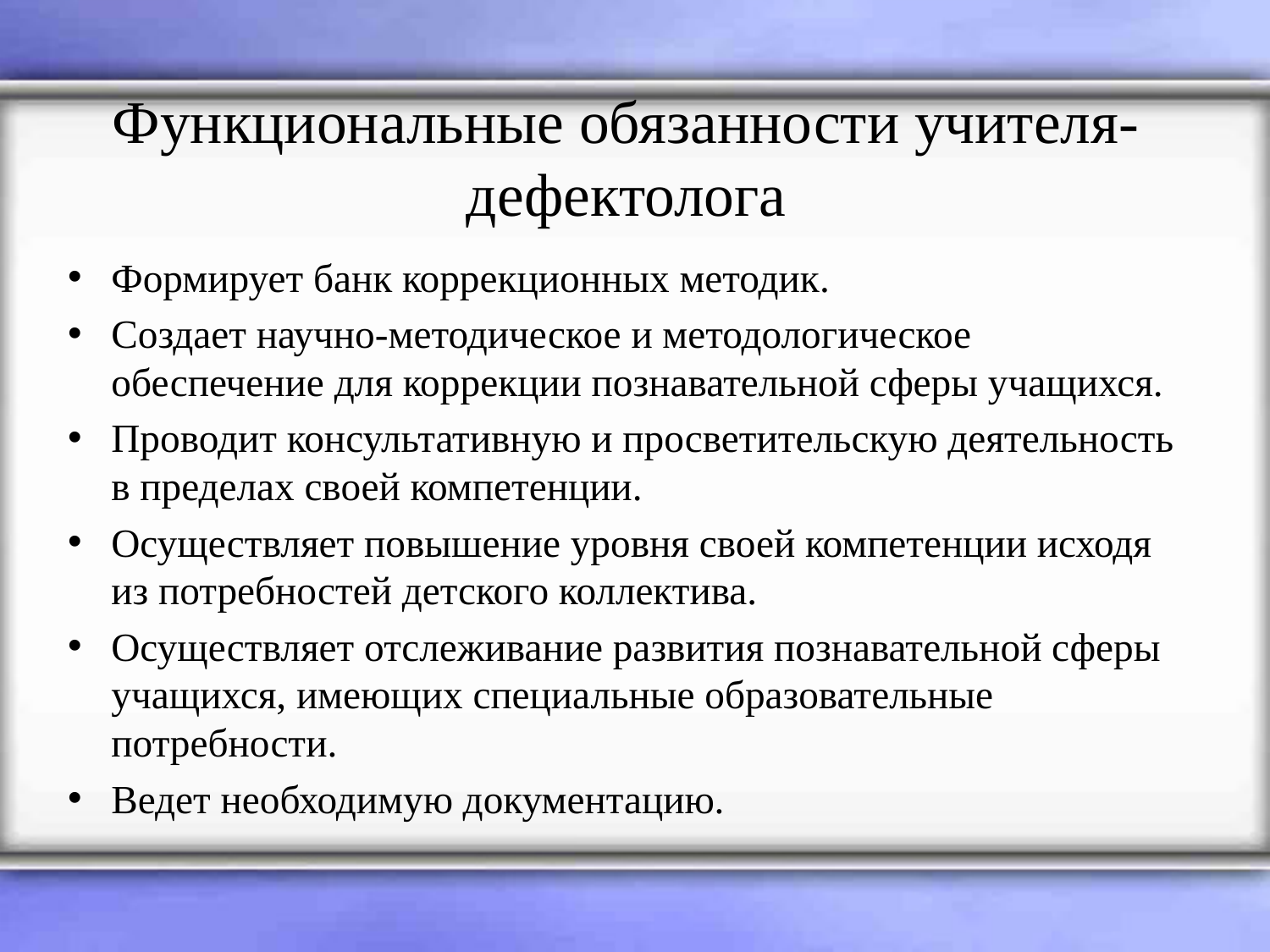

# Функциональные обязанности учителя-дефектолога
Формирует банк коррекционных методик.
Создает научно-методическое и методологическое обеспечение для коррекции познавательной сферы учащихся.
Проводит консультативную и просветительскую деятельность в пределах своей компетенции.
Осуществляет повышение уровня своей компетенции исходя из потребностей детского коллектива.
Осуществляет отслеживание развития познавательной сферы учащихся, имеющих специальные образовательные потребности.
Ведет необходимую документацию.